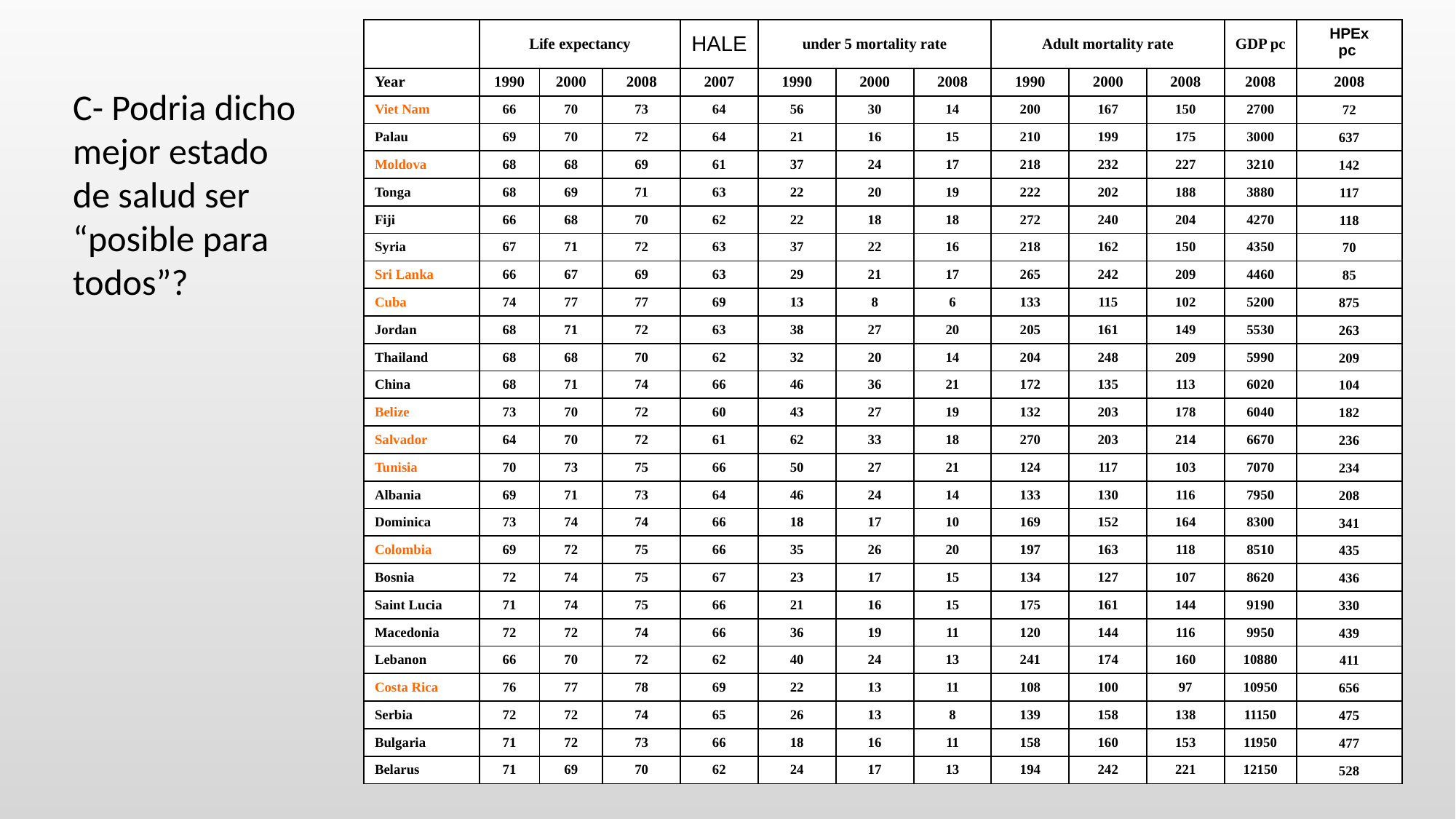

|  | Life expectancy |  |  | HALE | under 5 mortality rate |  |  | Adult mortality rate |  |  | GDP pc | HPEx pc |
| --- | --- | --- | --- | --- | --- | --- | --- | --- | --- | --- | --- | --- |
| Year | 1990 | 2000 | 2008 | 2007 | 1990 | 2000 | 2008 | 1990 | 2000 | 2008 | 2008 | 2008 |
| Viet Nam | 66 | 70 | 73 | 64 | 56 | 30 | 14 | 200 | 167 | 150 | 2700 | 72 |
| Palau | 69 | 70 | 72 | 64 | 21 | 16 | 15 | 210 | 199 | 175 | 3000 | 637 |
| Moldova | 68 | 68 | 69 | 61 | 37 | 24 | 17 | 218 | 232 | 227 | 3210 | 142 |
| Tonga | 68 | 69 | 71 | 63 | 22 | 20 | 19 | 222 | 202 | 188 | 3880 | 117 |
| Fiji | 66 | 68 | 70 | 62 | 22 | 18 | 18 | 272 | 240 | 204 | 4270 | 118 |
| Syria | 67 | 71 | 72 | 63 | 37 | 22 | 16 | 218 | 162 | 150 | 4350 | 70 |
| Sri Lanka | 66 | 67 | 69 | 63 | 29 | 21 | 17 | 265 | 242 | 209 | 4460 | 85 |
| Cuba | 74 | 77 | 77 | 69 | 13 | 8 | 6 | 133 | 115 | 102 | 5200 | 875 |
| Jordan | 68 | 71 | 72 | 63 | 38 | 27 | 20 | 205 | 161 | 149 | 5530 | 263 |
| Thailand | 68 | 68 | 70 | 62 | 32 | 20 | 14 | 204 | 248 | 209 | 5990 | 209 |
| China | 68 | 71 | 74 | 66 | 46 | 36 | 21 | 172 | 135 | 113 | 6020 | 104 |
| Belize | 73 | 70 | 72 | 60 | 43 | 27 | 19 | 132 | 203 | 178 | 6040 | 182 |
| Salvador | 64 | 70 | 72 | 61 | 62 | 33 | 18 | 270 | 203 | 214 | 6670 | 236 |
| Tunisia | 70 | 73 | 75 | 66 | 50 | 27 | 21 | 124 | 117 | 103 | 7070 | 234 |
| Albania | 69 | 71 | 73 | 64 | 46 | 24 | 14 | 133 | 130 | 116 | 7950 | 208 |
| Dominica | 73 | 74 | 74 | 66 | 18 | 17 | 10 | 169 | 152 | 164 | 8300 | 341 |
| Colombia | 69 | 72 | 75 | 66 | 35 | 26 | 20 | 197 | 163 | 118 | 8510 | 435 |
| Bosnia | 72 | 74 | 75 | 67 | 23 | 17 | 15 | 134 | 127 | 107 | 8620 | 436 |
| Saint Lucia | 71 | 74 | 75 | 66 | 21 | 16 | 15 | 175 | 161 | 144 | 9190 | 330 |
| Macedonia | 72 | 72 | 74 | 66 | 36 | 19 | 11 | 120 | 144 | 116 | 9950 | 439 |
| Lebanon | 66 | 70 | 72 | 62 | 40 | 24 | 13 | 241 | 174 | 160 | 10880 | 411 |
| Costa Rica | 76 | 77 | 78 | 69 | 22 | 13 | 11 | 108 | 100 | 97 | 10950 | 656 |
| Serbia | 72 | 72 | 74 | 65 | 26 | 13 | 8 | 139 | 158 | 138 | 11150 | 475 |
| Bulgaria | 71 | 72 | 73 | 66 | 18 | 16 | 11 | 158 | 160 | 153 | 11950 | 477 |
| Belarus | 71 | 69 | 70 | 62 | 24 | 17 | 13 | 194 | 242 | 221 | 12150 | 528 |
C- Podria dicho mejor estado de salud ser “posible para todos”?